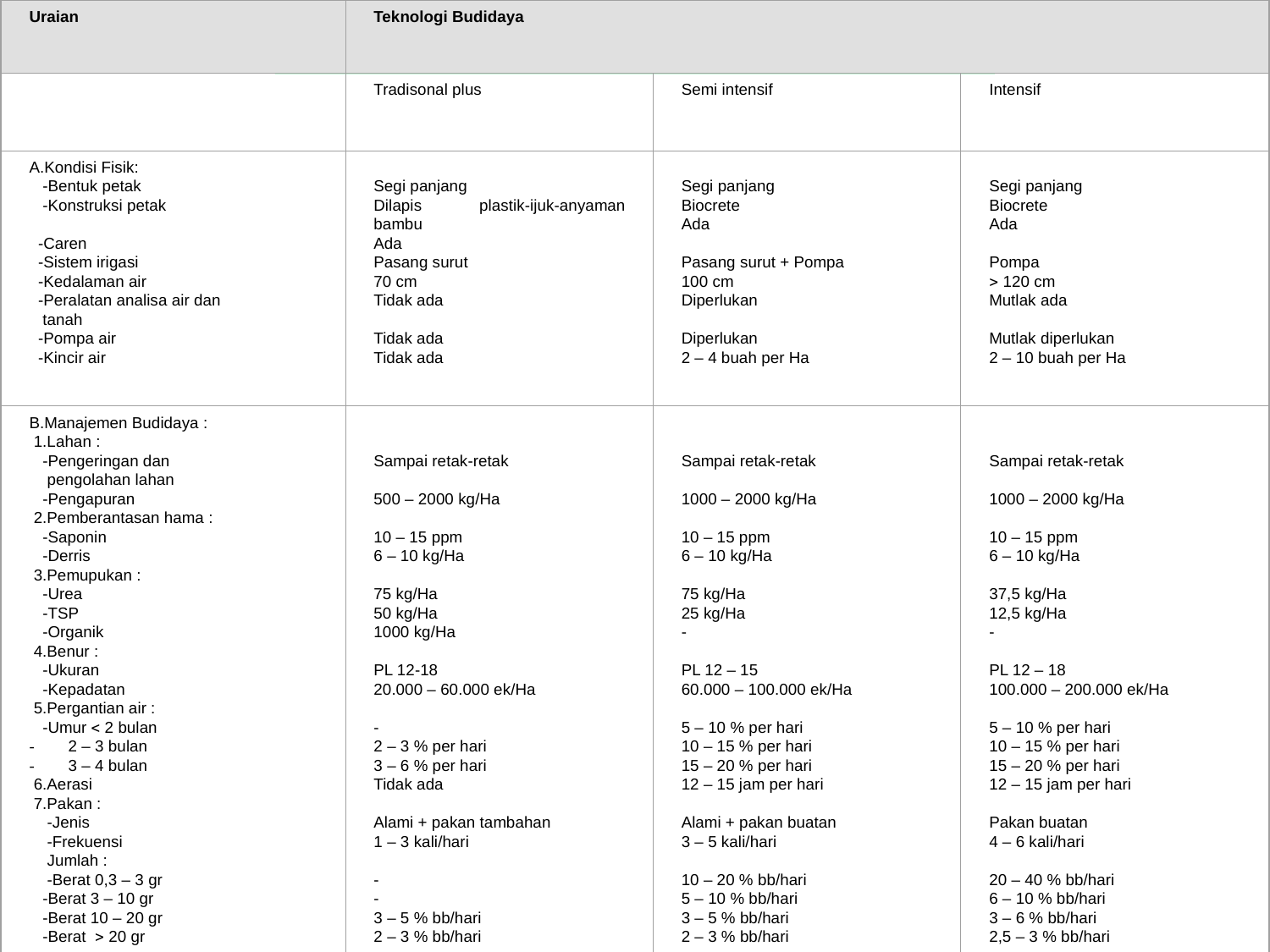

Uraian

Teknologi Budidaya

Tradisonal plus

Semi intensif

Intensif

A.Kondisi Fisik:
   -Bentuk petak
   -Konstruksi petak

  -Caren
  -Sistem irigasi
  -Kedalaman air
  -Peralatan analisa air dan
   tanah
  -Pompa air
  -Kincir air

Segi panjang
Dilapis plastik-ijuk-anyaman bambu
Ada
Pasang surut
70 cm
Tidak ada

Tidak ada
Tidak ada

Segi panjang
Biocrete
Ada

Pasang surut + Pompa
100 cm
Diperlukan

Diperlukan
2 – 4 buah per Ha

Segi panjang
Biocrete
Ada

Pompa
> 120 cm
Mutlak ada

Mutlak diperlukan
2 – 10 buah per Ha

B.Manajemen Budidaya :
 1.Lahan :
   -Pengeringan dan
    pengolahan lahan
   -Pengapuran
 2.Pemberantasan hama :
   -Saponin
   -Derris
 3.Pemupukan :
   -Urea
   -TSP
   -Organik
 4.Benur :
   -Ukuran
   -Kepadatan
 5.Pergantian air :
   -Umur < 2 bulan
-          2 – 3 bulan
-          3 – 4 bulan
 6.Aerasi
 7.Pakan :
    -Jenis
    -Frekuensi
    Jumlah :
    -Berat 0,3 – 3 gr
   -Berat 3 – 10 gr
   -Berat 10 – 20 gr
   -Berat  > 20 gr

Sampai retak-retak

500 – 2000 kg/Ha

10 – 15 ppm
6 – 10 kg/Ha

75 kg/Ha
50 kg/Ha
1000 kg/Ha

PL 12-18
20.000 – 60.000 ek/Ha

-
2 – 3 % per hari
3 – 6 % per hari
Tidak ada

Alami + pakan tambahan
1 – 3 kali/hari

-
-
3 – 5 % bb/hari
2 – 3 % bb/hari

Sampai retak-retak

1000 – 2000 kg/Ha

10 – 15 ppm
6 – 10 kg/Ha

75 kg/Ha
25 kg/Ha
-

PL 12 – 15
60.000 – 100.000 ek/Ha

5 – 10 % per hari
10 – 15 % per hari
15 – 20 % per hari
12 – 15 jam per hari

Alami + pakan buatan
3 – 5 kali/hari

10 – 20 % bb/hari
5 – 10 % bb/hari
3 – 5 % bb/hari
2 – 3 % bb/hari

Sampai retak-retak

1000 – 2000 kg/Ha

10 – 15 ppm
6 – 10 kg/Ha

37,5 kg/Ha
12,5 kg/Ha
-

PL 12 – 18
100.000 – 200.000 ek/Ha

5 – 10 % per hari
10 – 15 % per hari
15 – 20 % per hari
12 – 15 jam per hari

Pakan buatan
4 – 6 kali/hari

20 – 40 % bb/hari
6 – 10 % bb/hari
3 – 6 % bb/hari
2,5 – 3 % bb/hari

C.Panen:
   -Umur panen
   -SR
   -Ukuran
   -Produksi

120 – 150 hari
50 %
30 – 40 ekor/kg
250 – 600 kg/Ha

120 hari
50 – 70 %
40 ekor/kg
1000 – 2500 kg/Ha

120 hari
50 – 70 %
40 ekor/kg
> 2500 kg/Ha

# TEKNOLOGI BUDIDAYA UDANG
Sumber : Alie Poernomo (2003)